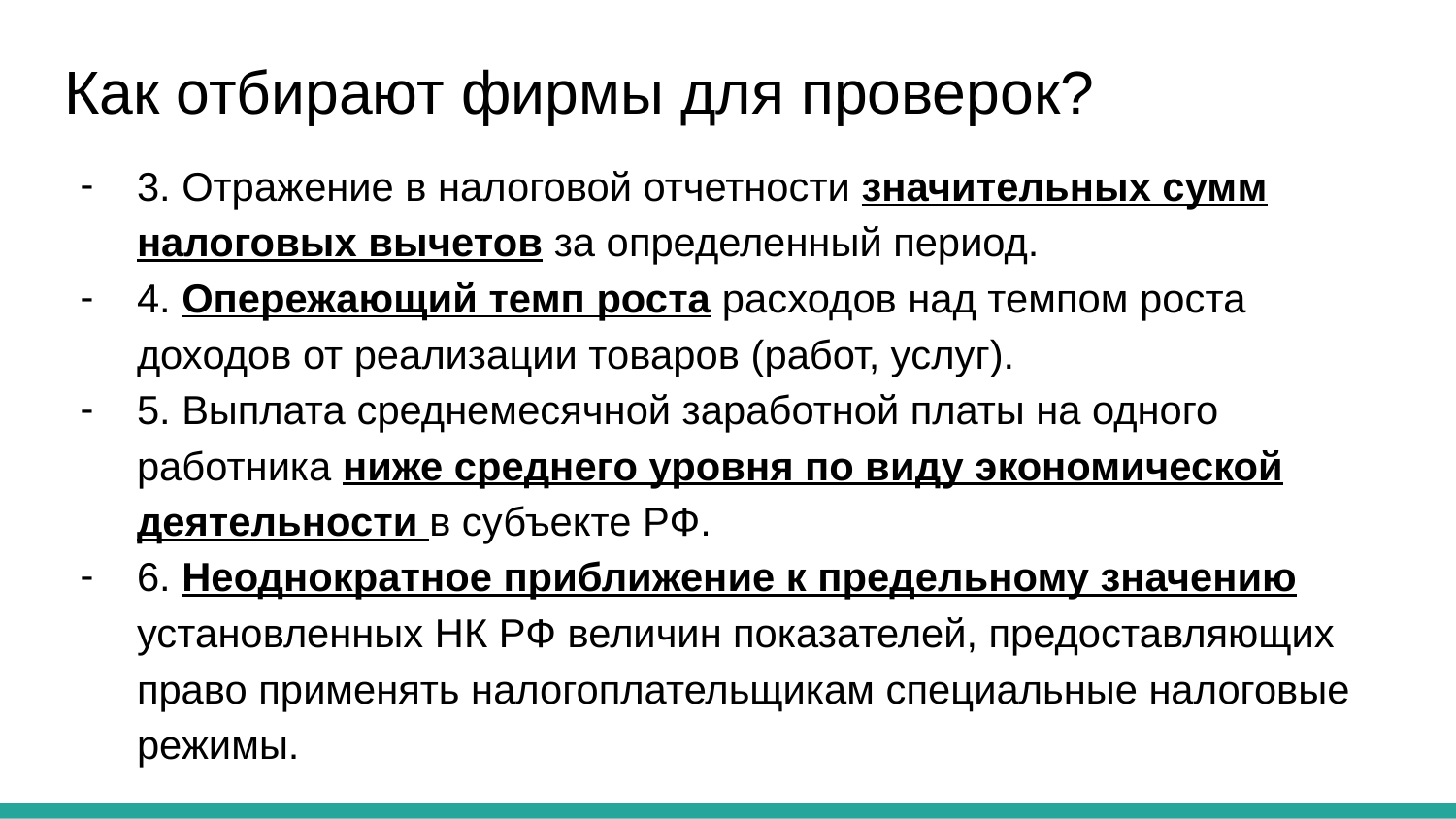

# Как отбирают фирмы для проверок?
3. Отражение в налоговой отчетности значительных сумм налоговых вычетов за определенный период.
4. Опережающий темп роста расходов над темпом роста доходов от реализации товаров (работ, услуг).
5. Выплата среднемесячной заработной платы на одного работника ниже среднего уровня по виду экономической деятельности в субъекте РФ.
6. Неоднократное приближение к предельному значению установленных НК РФ величин показателей, предоставляющих право применять налогоплательщикам специальные налоговые режимы.